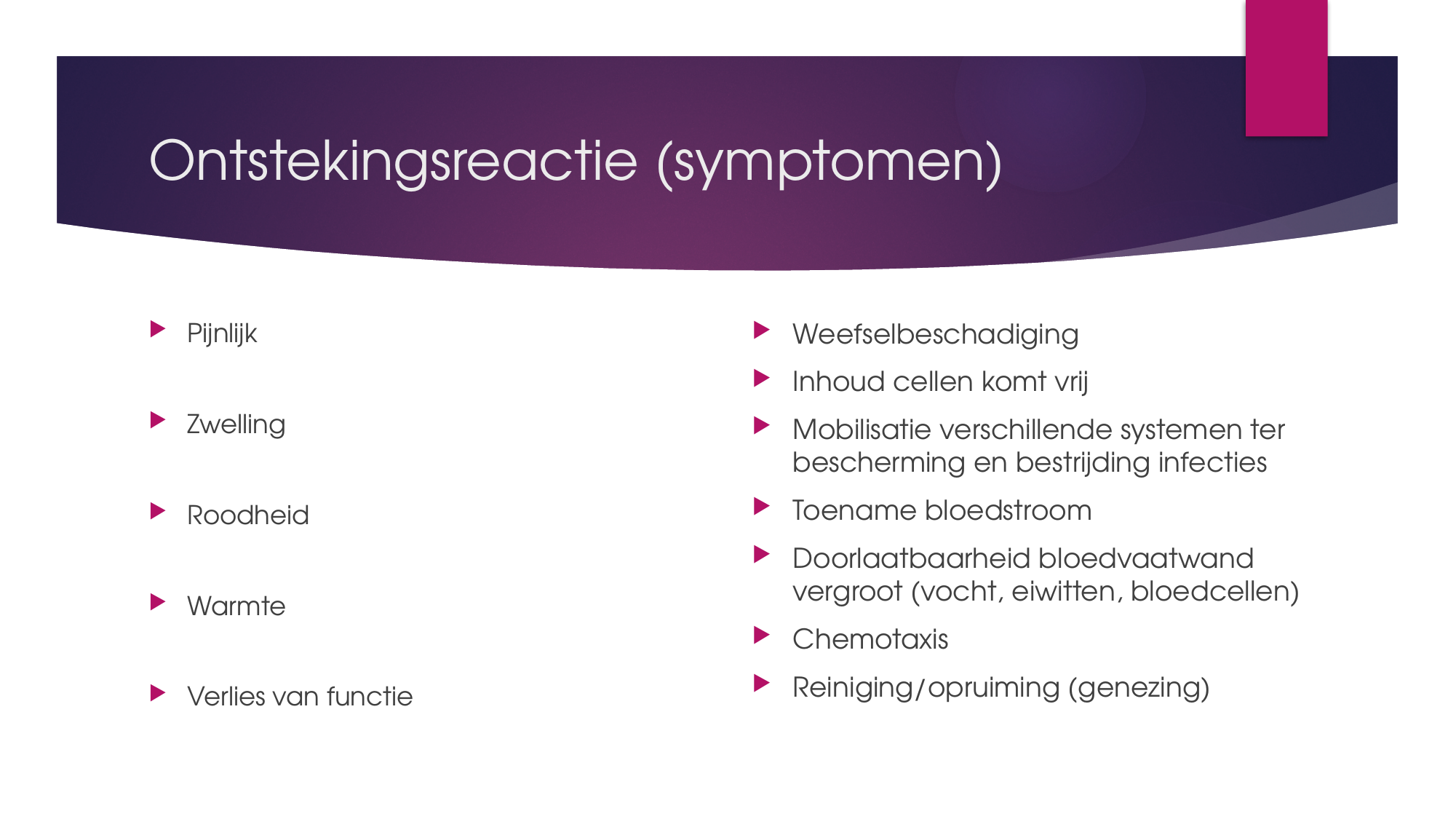

# Ontstekingsreactie (symptomen)
Pijnlijk

Zwelling

Roodheid

Warmte

Verlies van functie

Weefselbeschadiging
Inhoud cellen komt vrij
Mobilisatie verschillende systemen ter bescherming en bestrijding infecties
Toename bloedstroom
Doorlaatbaarheid bloedvaatwand vergroot (vocht, eiwitten, bloedcellen)
Chemotaxis
Reiniging/opruiming (genezing)